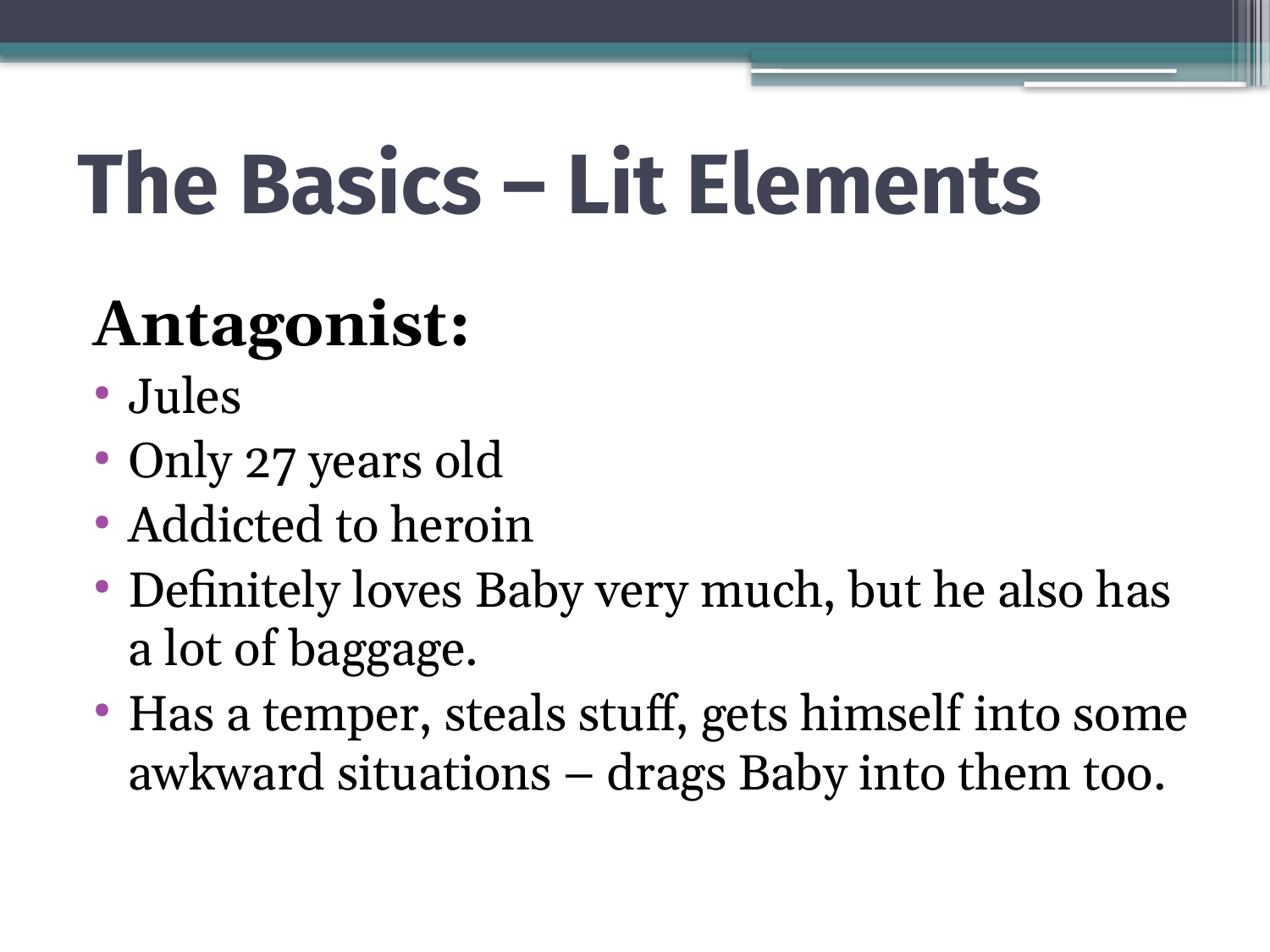

# The Basics – Lit Elements
Antagonist:
Jules
Only 27 years old
Addicted to heroin
Definitely loves Baby very much, but he also has a lot of baggage.
Has a temper, steals stuff, gets himself into some awkward situations – drags Baby into them too.